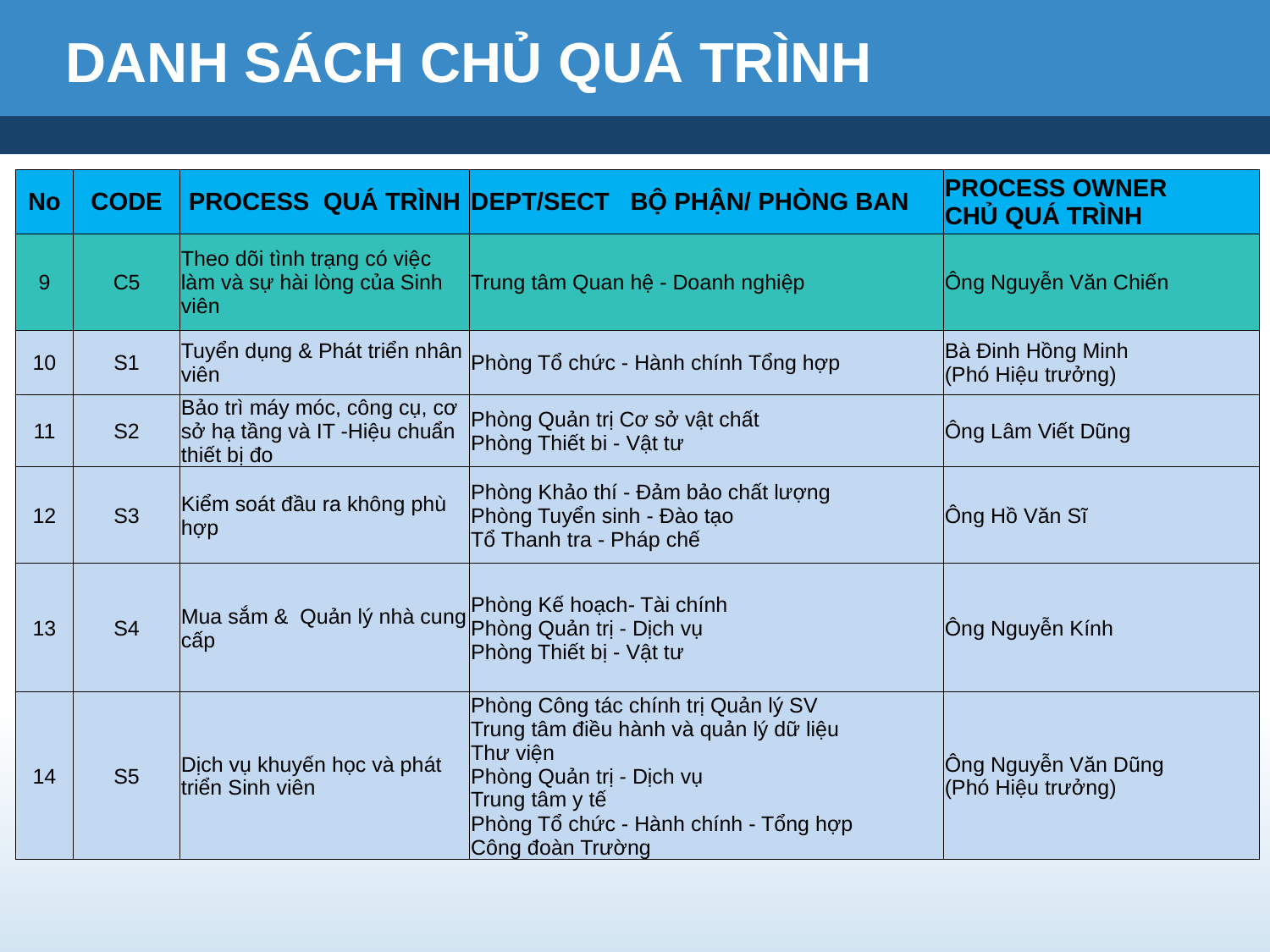

# DANH SÁCH CHỦ QUÁ TRÌNH
| No | CODE | PROCESS QUÁ TRÌNH | DEPT/SECT BỘ PHẬN/ PHÒNG BAN | PROCESS OWNER CHỦ QUÁ TRÌNH |
| --- | --- | --- | --- | --- |
| 9 | C5 | Theo dõi tình trạng có việc làm và sự hài lòng của Sinh viên | Trung tâm Quan hệ - Doanh nghiệp | Ông Nguyễn Văn Chiến |
| 10 | S1 | Tuyển dụng & Phát triển nhân viên | Phòng Tổ chức - Hành chính Tổng hợp | Bà Đinh Hồng Minh (Phó Hiệu trưởng) |
| 11 | S2 | Bảo trì máy móc, công cụ, cơ sở hạ tầng và IT -Hiệu chuẩn thiết bị đo | Phòng Quản trị Cơ sở vật chất Phòng Thiết bi - Vật tư | Ông Lâm Viết Dũng |
| 12 | S3 | Kiểm soát đầu ra không phù hợp | Phòng Khảo thí - Đảm bảo chất lượng Phòng Tuyển sinh - Đào tạo Tổ Thanh tra - Pháp chế | Ông Hồ Văn Sĩ |
| 13 | S4 | Mua sắm & Quản lý nhà cung cấp | Phòng Kế hoạch- Tài chính Phòng Quản trị - Dịch vụ Phòng Thiết bị - Vật tư | Ông Nguyễn Kính |
| 14 | S5 | Dịch vụ khuyến học và phát triển Sinh viên | Phòng Công tác chính trị Quản lý SV Trung tâm điều hành và quản lý dữ liệu Thư viện Phòng Quản trị - Dịch vụ Trung tâm y tế Phòng Tổ chức - Hành chính - Tổng hợp Công đoàn Trường | Ông Nguyễn Văn Dũng (Phó Hiệu trưởng) |